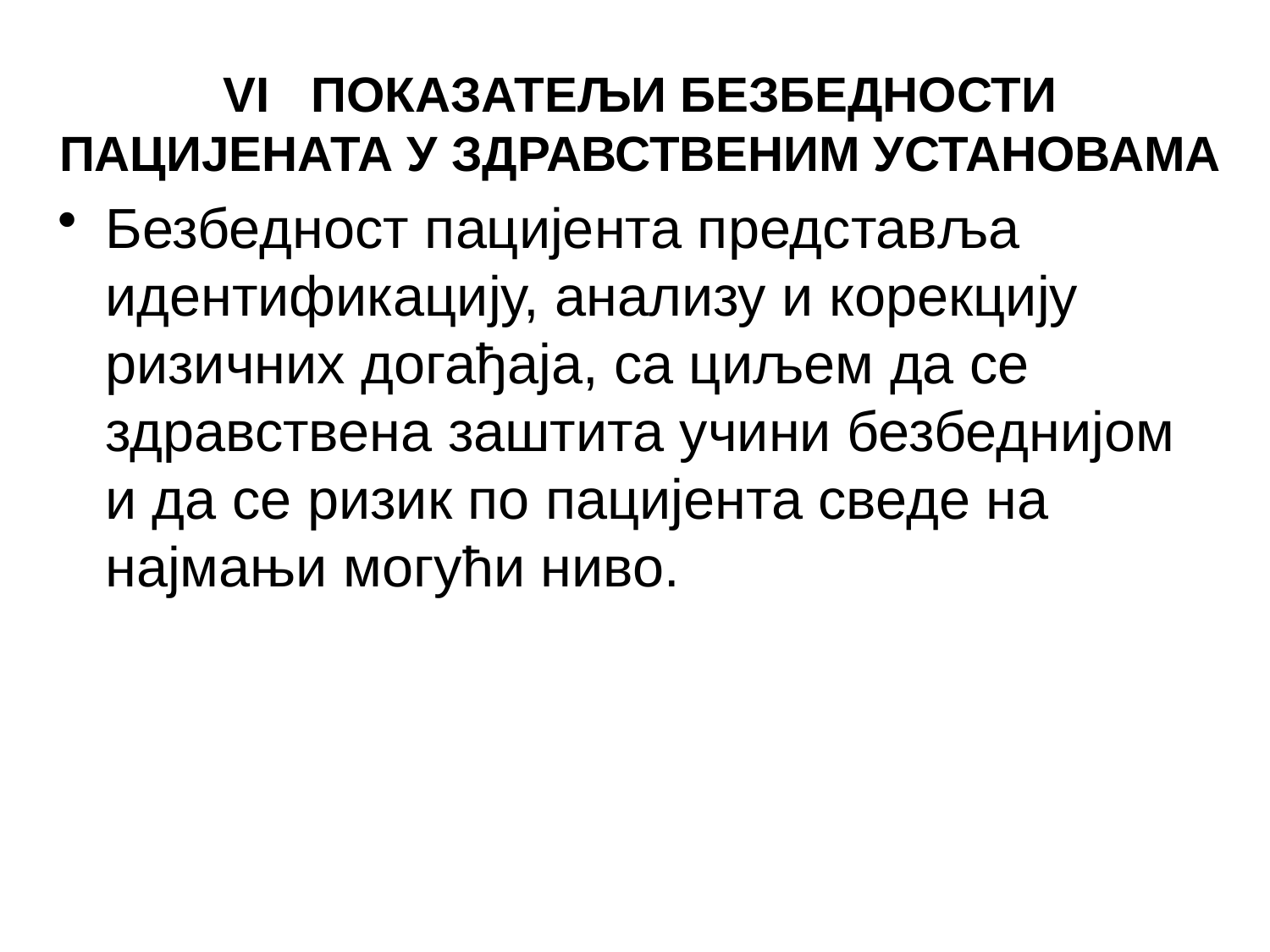

VI   ПОКАЗАТЕЉИ БЕЗБЕДНОСТИ ПАЦИЈЕНАТА У ЗДРАВСТВЕНИМ УСТАНОВАМА
Безбедност пацијента представља идентификацију, анализу и корекцију ризичних догађаја, са циљем да се здравствена заштита учини безбеднијом и да се ризик по пацијента сведе на најмањи могући ниво.